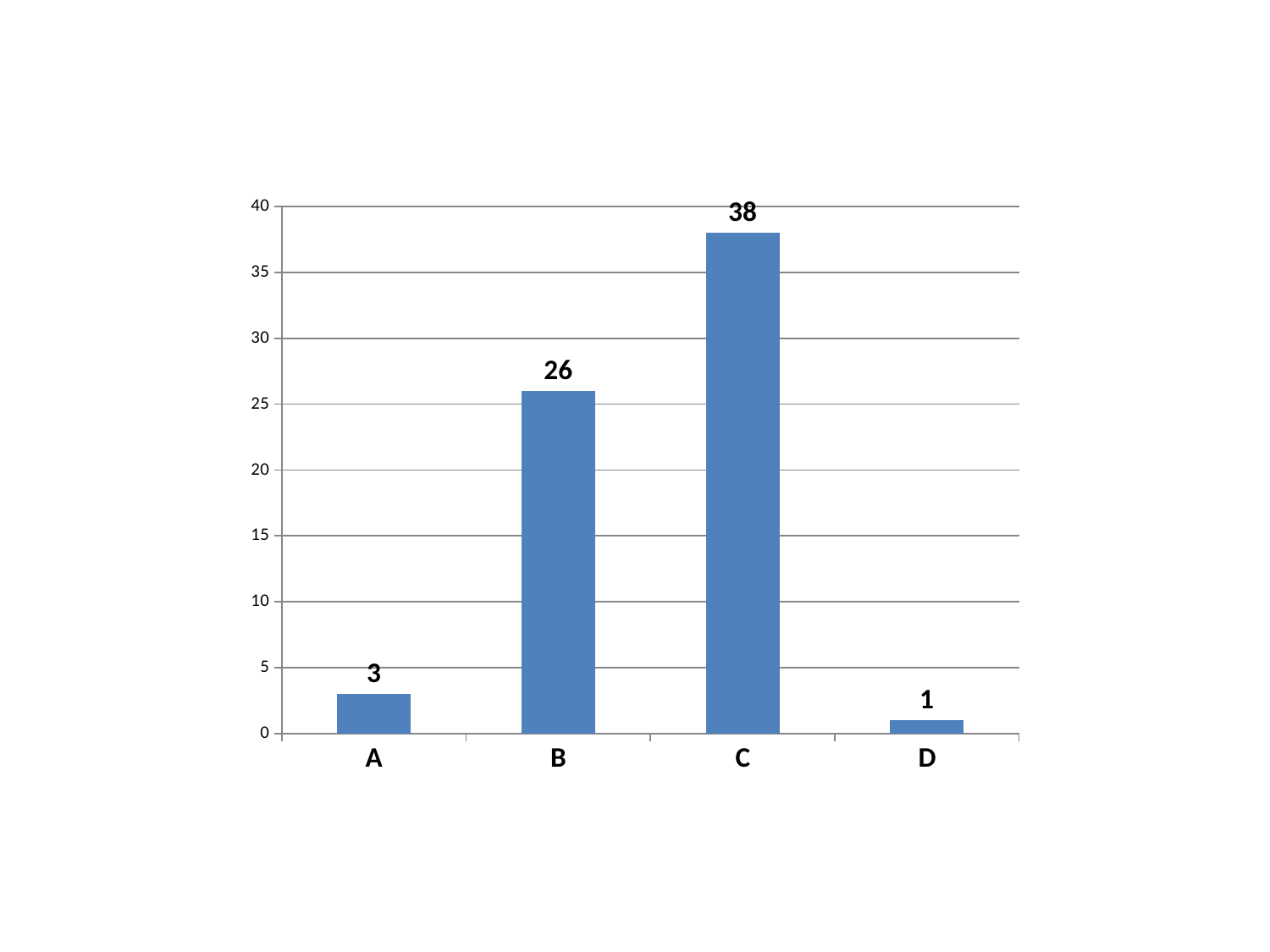

### Chart

| Category |  |
|---|---|
| A | 3.0 |
| B | 26.0 |
| C | 38.0 |
| D | 1.0 |

### Chart

| Category |
|---|